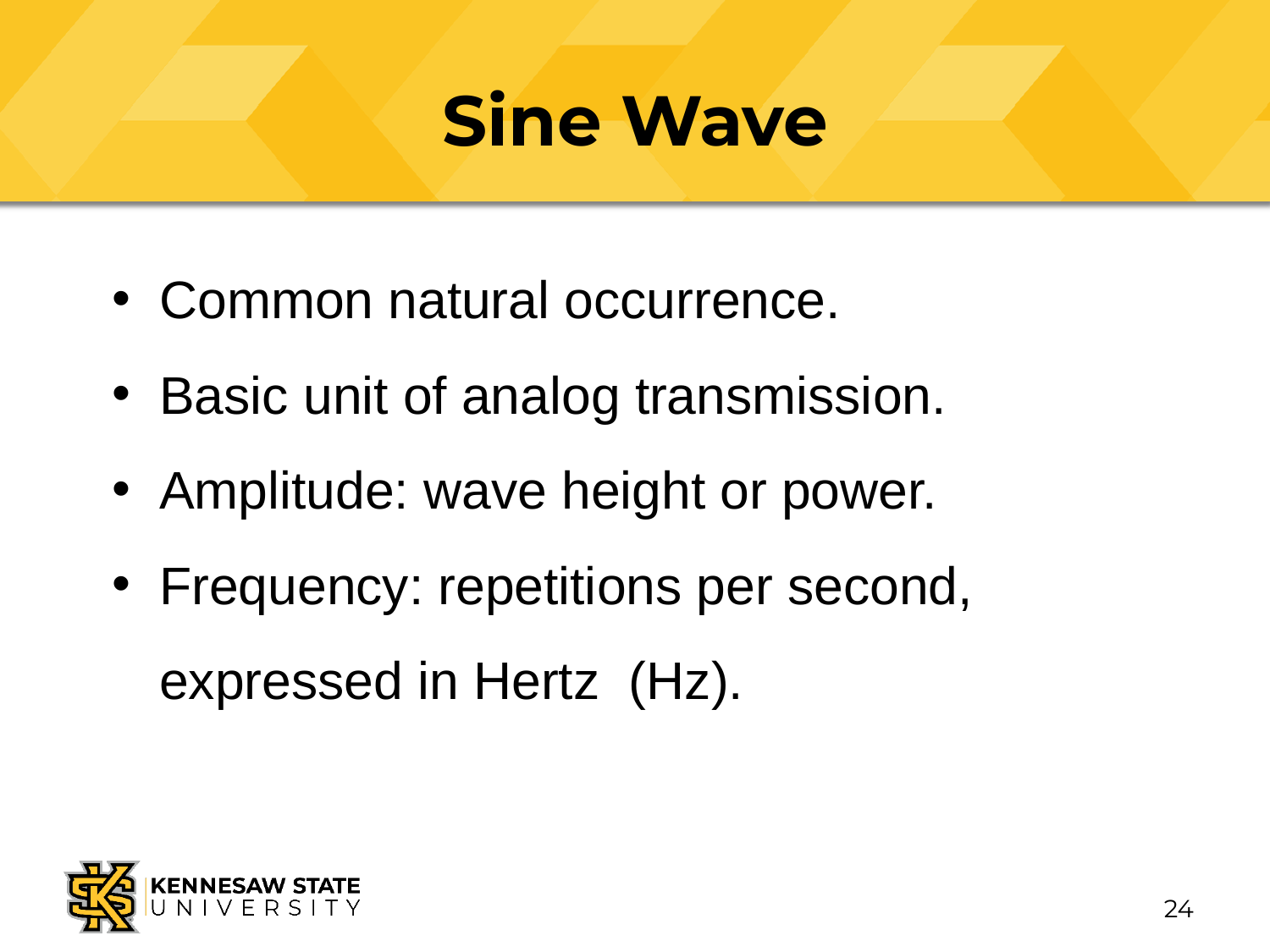

# Sine Wave
Common natural occurrence.
Basic unit of analog transmission.
Amplitude: wave height or power.
Frequency: repetitions per second, expressed in Hertz  (Hz).
24